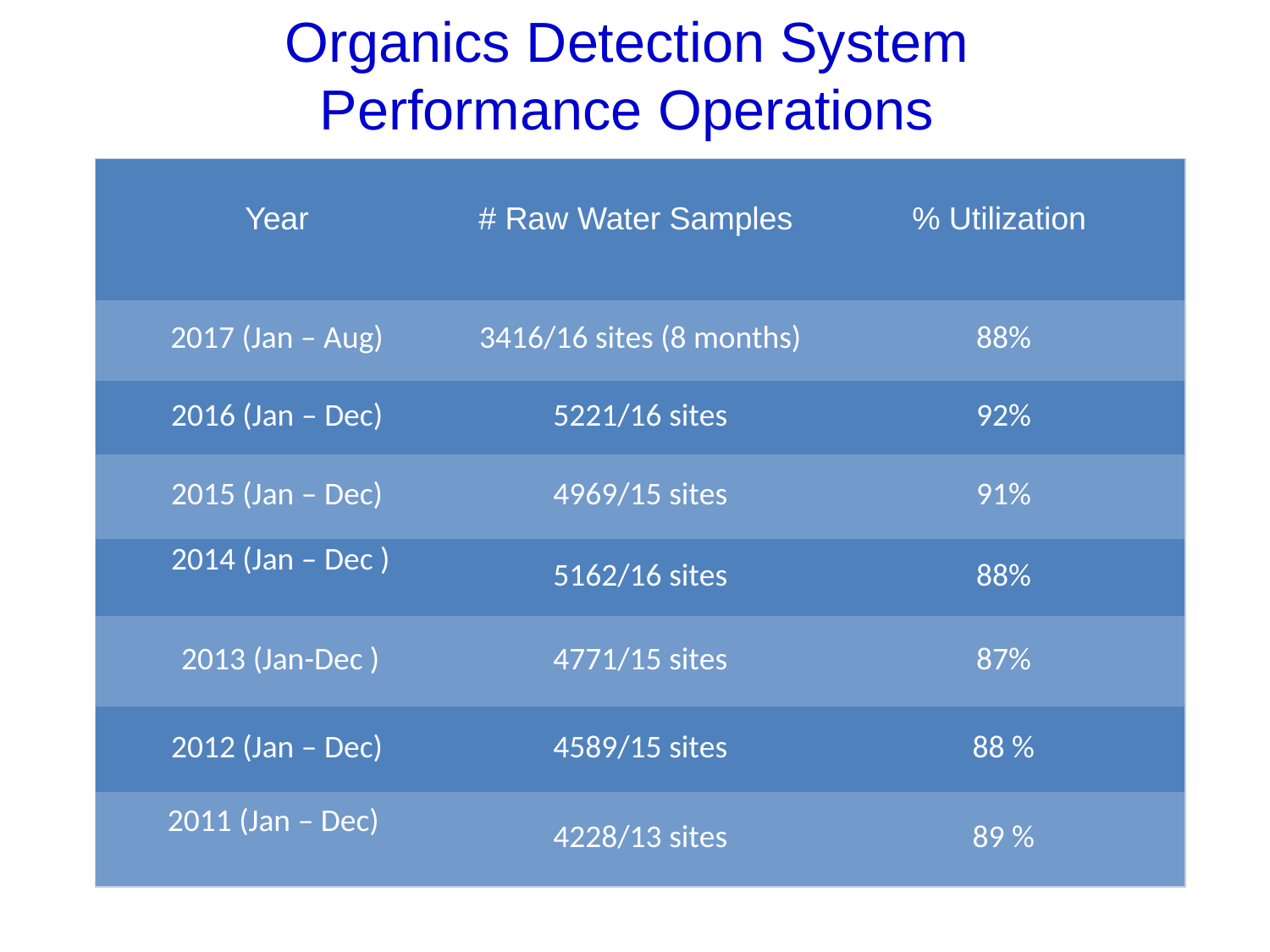

Organics Detection System
Performance Operations
| Year | # Raw Water Samples | % Utilization |
| --- | --- | --- |
| 2017 (Jan – Aug) | 3416/16 sites (8 months) | 88% |
| 2016 (Jan – Dec) | 5221/16 sites | 92% |
| 2015 (Jan – Dec) | 4969/15 sites | 91% |
| 2014 (Jan – Dec ) | 5162/16 sites | 88% |
| 2013 (Jan-Dec ) | 4771/15 sites | 87% |
| 2012 (Jan – Dec) | 4589/15 sites | 88 % |
| 2011 (Jan – Dec) | 4228/13 sites | 89 % |